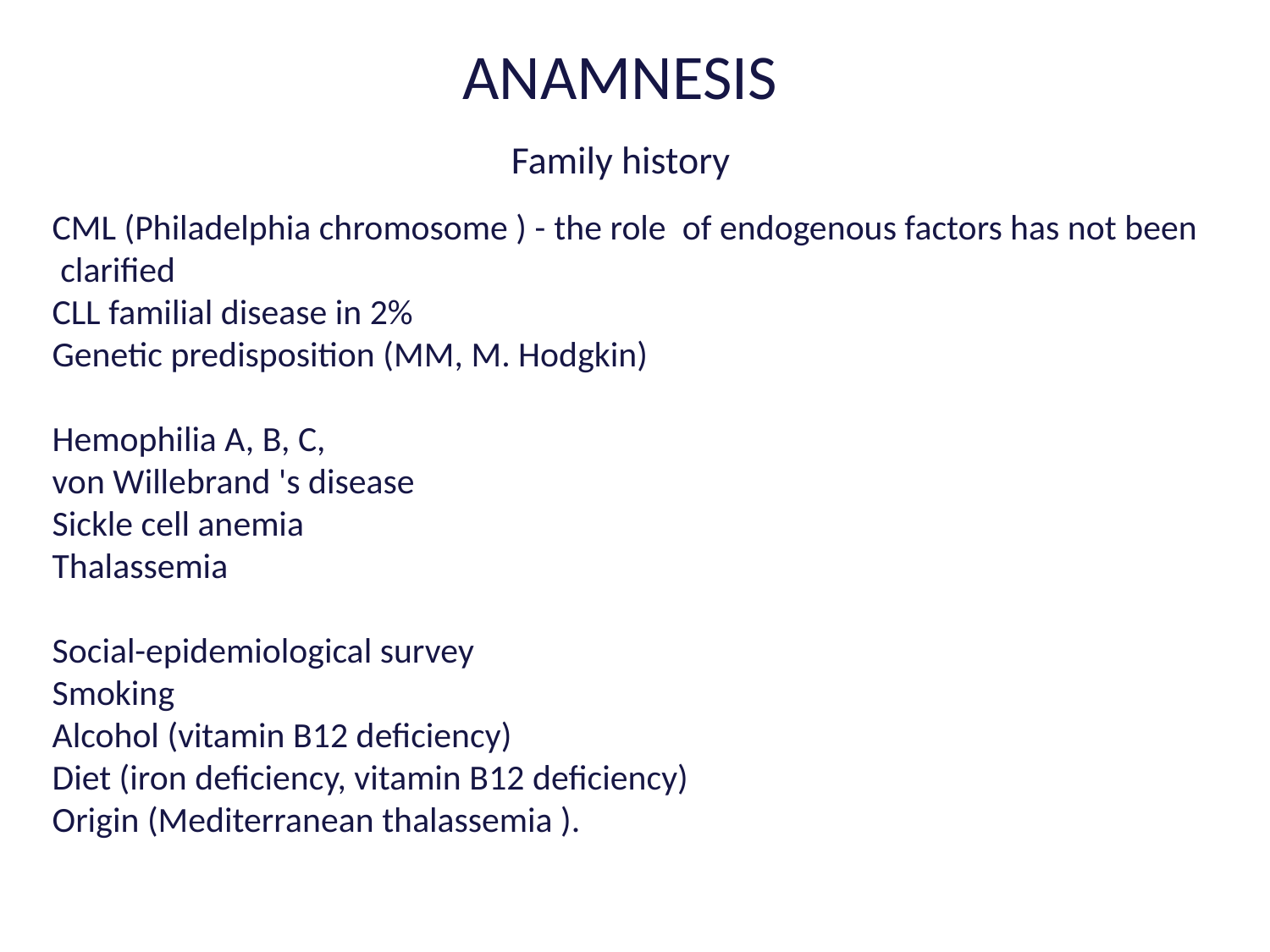

ANAMNESIS

CML (Philadelphia chromosome ) - the role  of endogenous factors has not been
 clarified
CLL familial disease in 2%
Genetic predisposition (MM, M. Hodgkin)

Hemophilia A, B, C,
von Willebrand 's disease
Sickle cell anemia
Thalassemia

Social-epidemiological survey
Smoking
Alcohol (vitamin B12 deficiency)
Diet (iron deficiency, vitamin B12 deficiency)
Origin (Mediterranean thalassemia ).

Family history